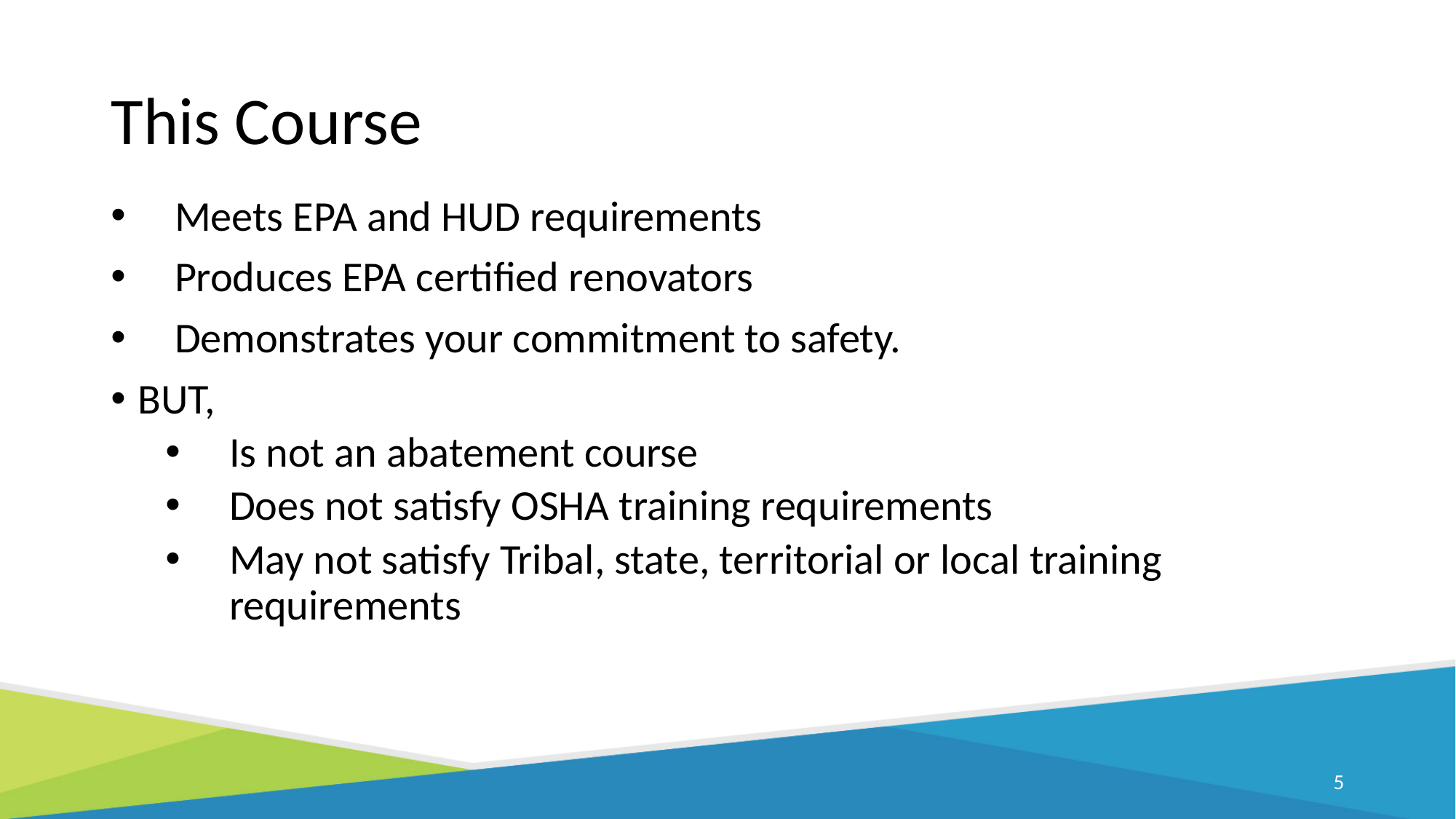

# This Course
Meets EPA and HUD requirements
Produces EPA certified renovators
Demonstrates your commitment to safety.
BUT,
Is not an abatement course
Does not satisfy OSHA training requirements
May not satisfy Tribal, state, territorial or local training requirements

5